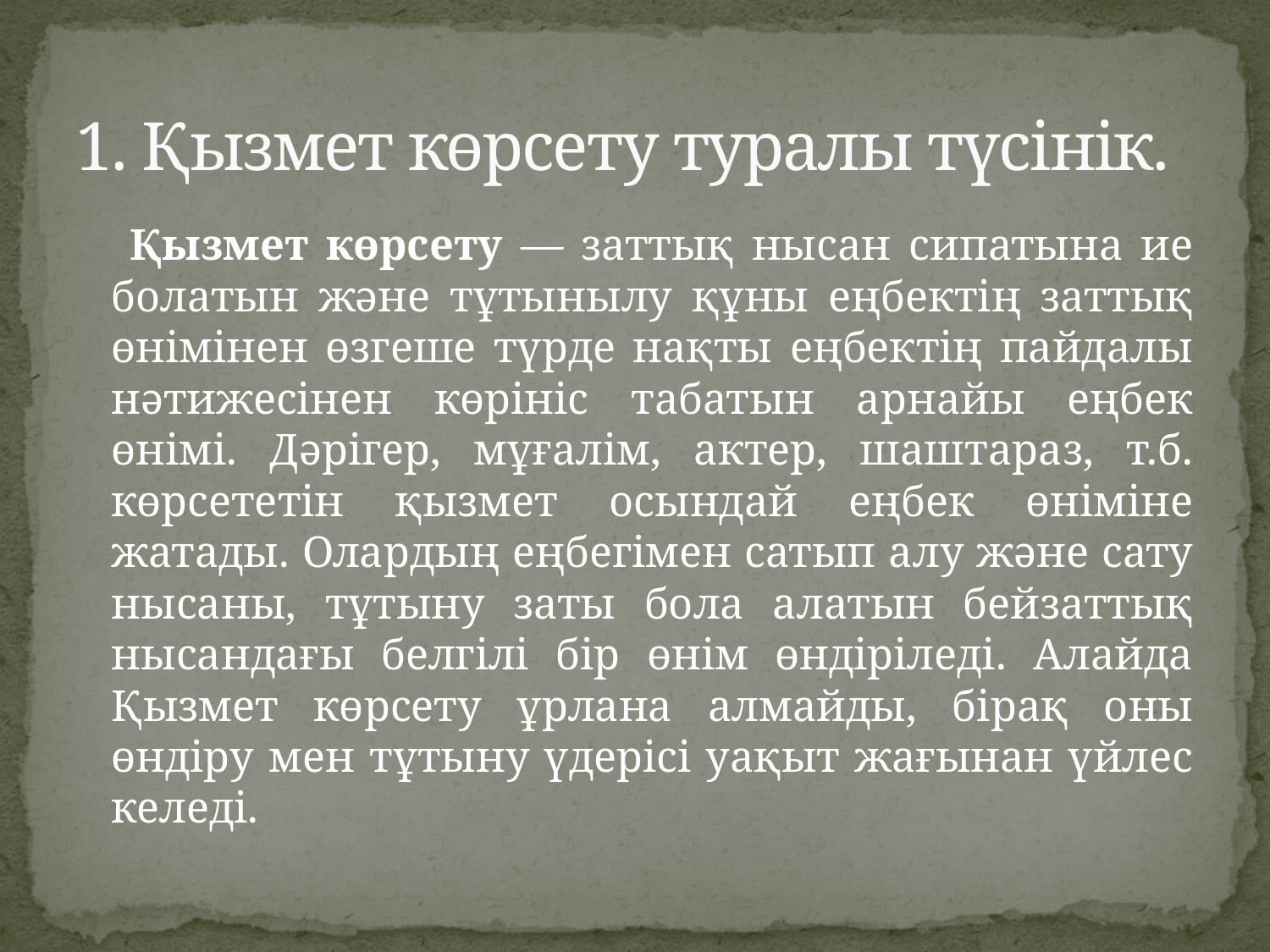

# 1. Қызмет көрсету туралы түсінік.
   Қызмет көрсету — заттық нысан сипатына ие болатын және тұтынылу құны еңбектің заттық өнімінен өзгеше түрде нақты еңбектің пайдалы нәтижесінен көрініс табатын арнайы еңбек өнімі. Дәрігер, мұғалім, актер, шаштараз, т.б. көрсететін қызмет осындай еңбек өніміне жатады. Олардың еңбегімен сатып алу және сату нысаны, тұтыну заты бола алатын бейзаттық нысандағы белгілі бір өнім өндіріледі. Алайда Қызмет көрсету ұрлана алмайды, бірақ оны өндіру мен тұтыну үдерісі уақыт жағынан үйлес келеді.